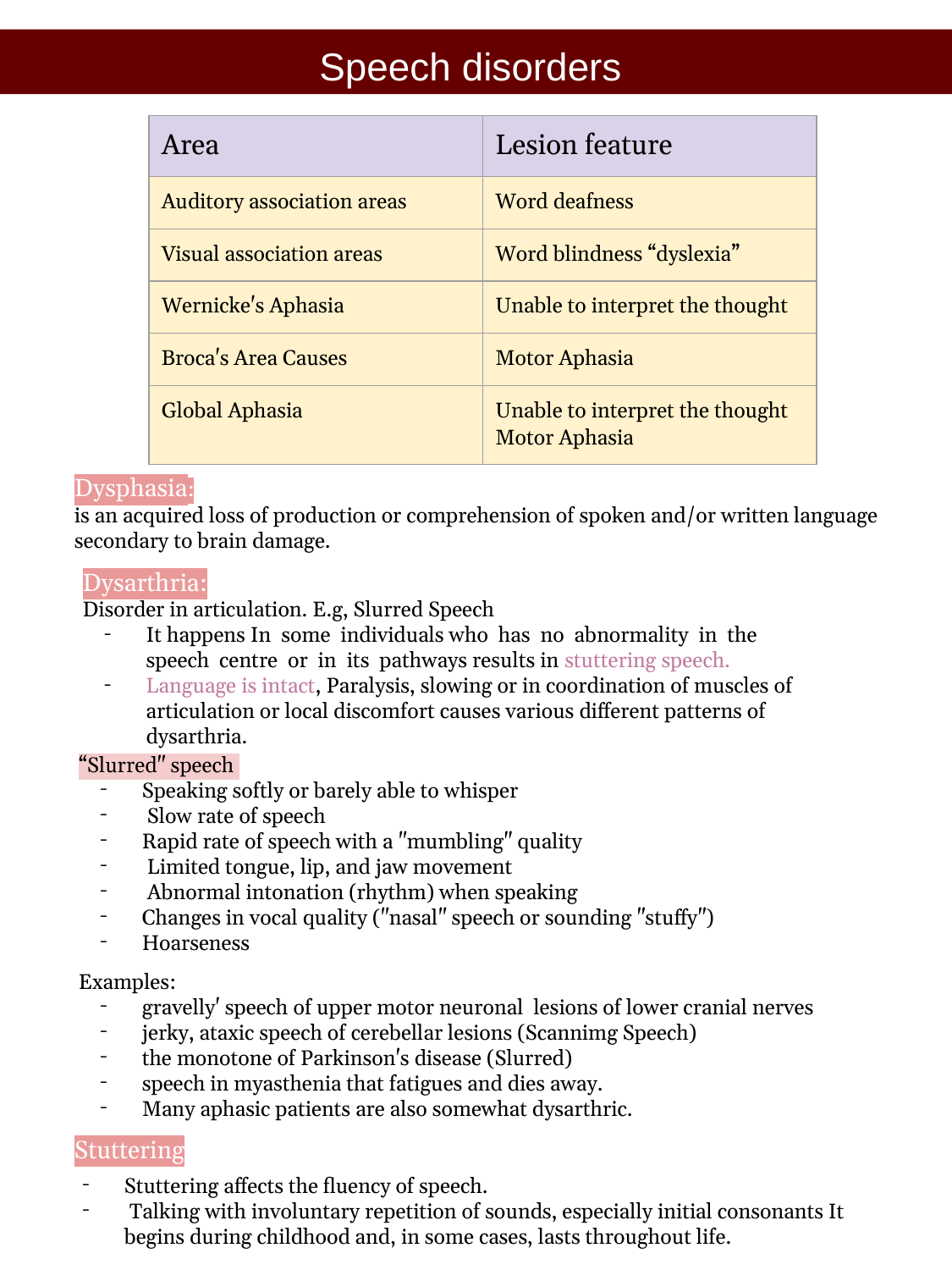

Speech disorders
| Area | Lesion feature |
| --- | --- |
| Auditory association areas | Word deafness |
| Visual association areas | Word blindness “dyslexia” |
| Wernicke's Aphasia | Unable to interpret the thought |
| Broca's Area Causes | Motor Aphasia |
| Global Aphasia | Unable to interpret the thought Motor Aphasia |
#
Dysphasia:
is an acquired loss of production or comprehension of spoken and/or written language secondary to brain damage.
Dysarthria:
Disorder in articulation. E.g, Slurred Speech
It happens In  some  individuals who  has  no  abnormality  in  the  speech  centre  or  in  its  pathways results in stuttering speech.
Language is intact, Paralysis, slowing or in coordination of muscles of articulation or local discomfort causes various different patterns of dysarthria.
“Slurred" speech
Speaking softly or barely able to whisper
 Slow rate of speech
Rapid rate of speech with a "mumbling" quality
 Limited tongue, lip, and jaw movement
 Abnormal intonation (rhythm) when speaking
Changes in vocal quality ("nasal" speech or sounding "stuffy")
Hoarseness
Examples:
gravelly' speech of upper motor neuronal  lesions of lower cranial nerves
jerky, ataxic speech of cerebellar lesions (Scannimg Speech)
the monotone of Parkinson's disease (Slurred)
speech in myasthenia that fatigues and dies away.
Many aphasic patients are also somewhat dysarthric.
Stuttering
Stuttering affects the fluency of speech.
 Talking with involuntary repetition of sounds, especially initial consonants It begins during childhood and, in some cases, lasts throughout life.